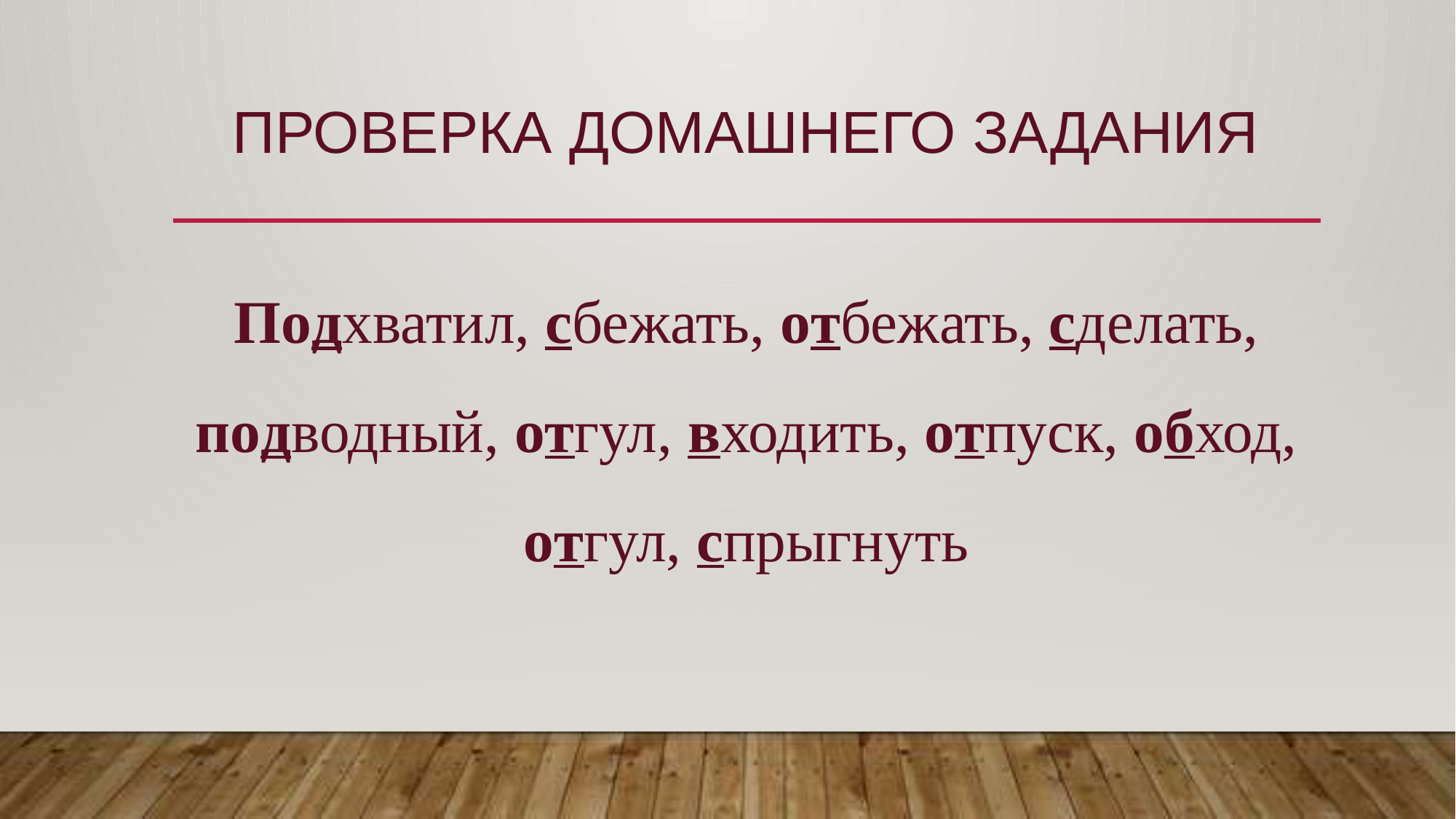

# ПРОВЕРКА ДОМАШНЕГО ЗАДАНИЯ
Подхватил, сбежать, отбежать, сделать, подводный, отгул, входить, отпуск, обход, отгул, спрыгнуть